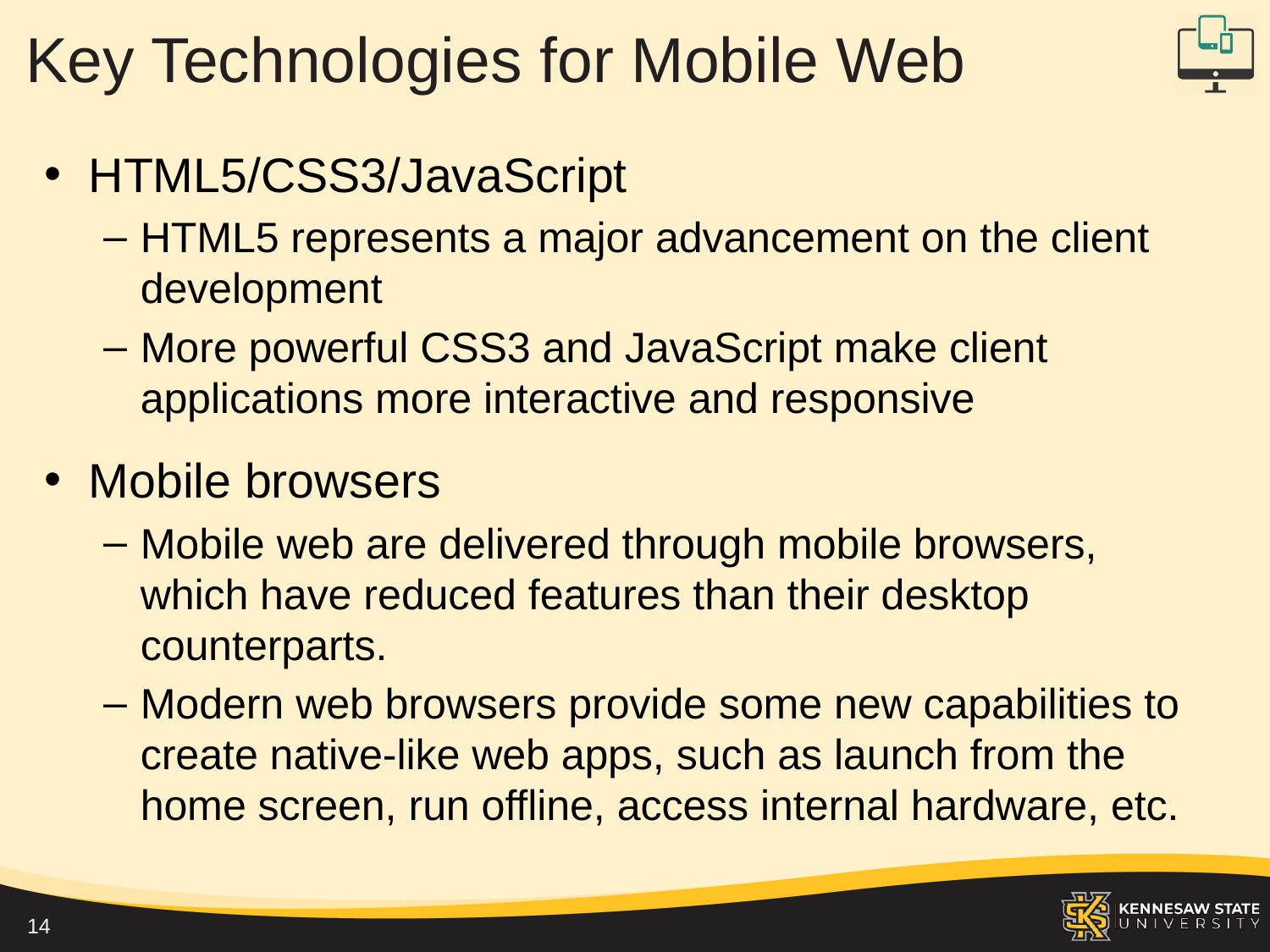

# Key Technologies for Mobile Web
HTML5/CSS3/JavaScript
HTML5 represents a major advancement on the client development
More powerful CSS3 and JavaScript make client applications more interactive and responsive
Mobile browsers
Mobile web are delivered through mobile browsers, which have reduced features than their desktop counterparts.
Modern web browsers provide some new capabilities to create native-like web apps, such as launch from the home screen, run offline, access internal hardware, etc.
14